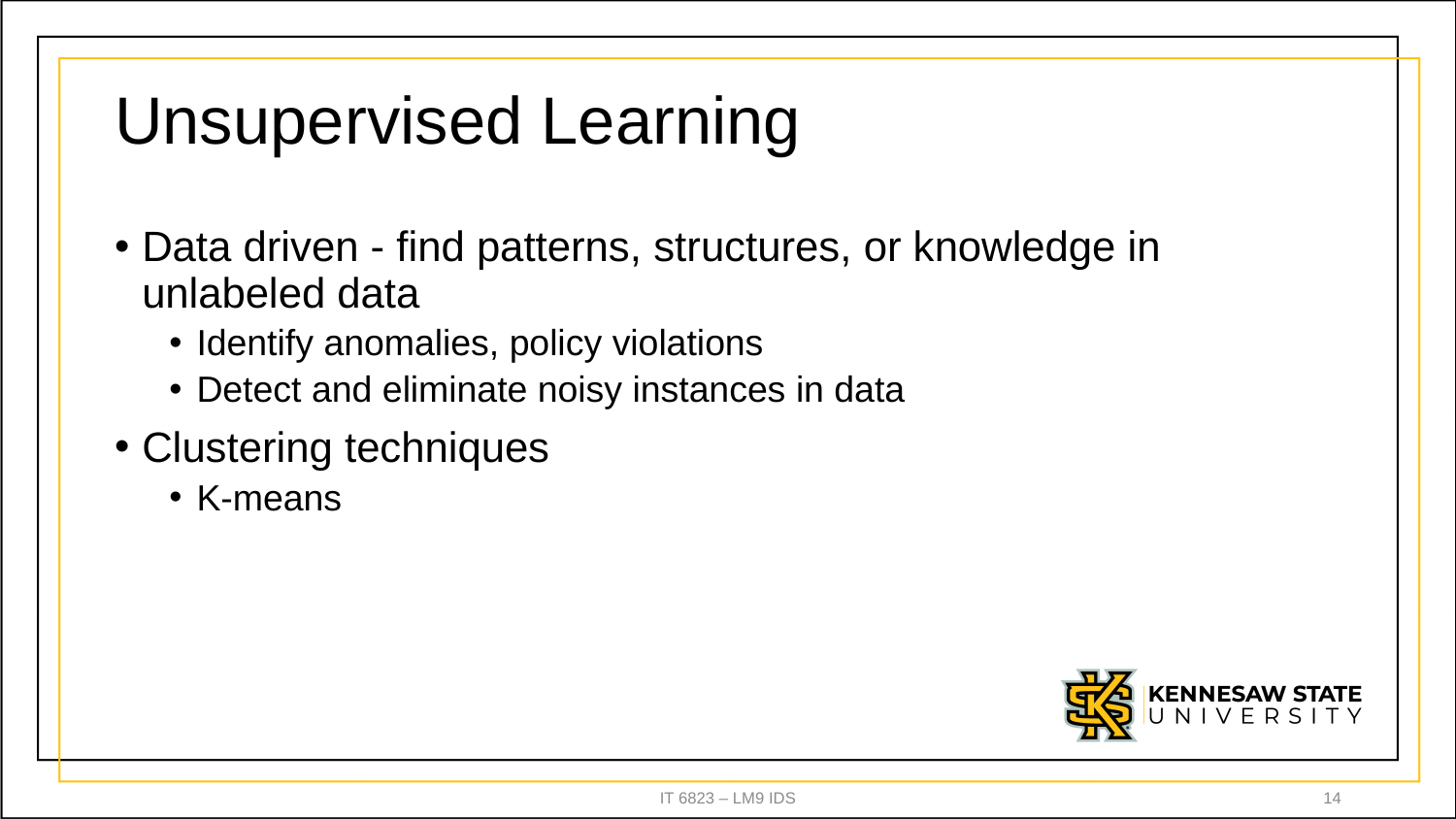

# Unsupervised Learning
Data driven - find patterns, structures, or knowledge in unlabeled data
Identify anomalies, policy violations
Detect and eliminate noisy instances in data
Clustering techniques
K-means
IT 6823 – LM9 IDS
14